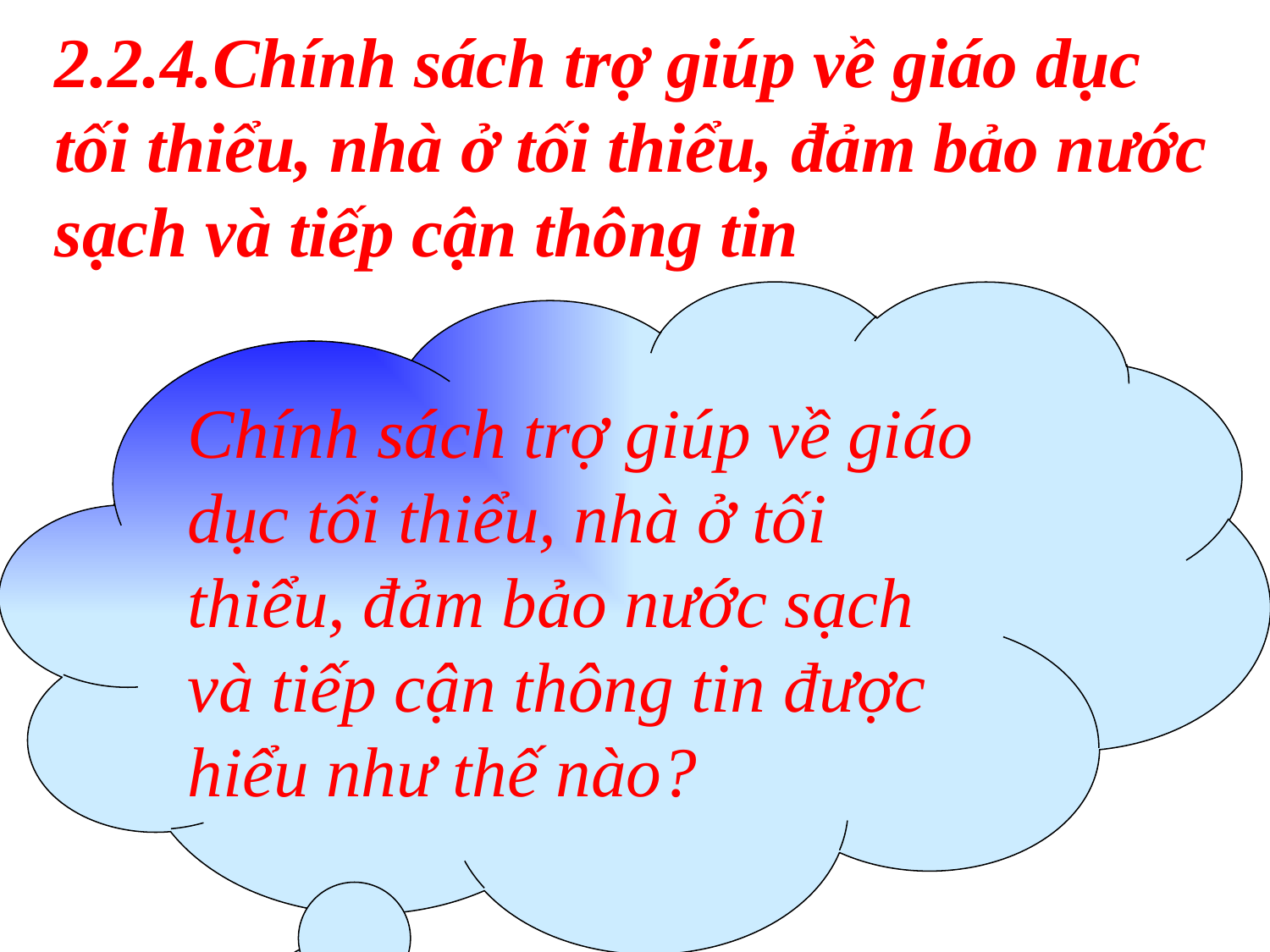

2.2.4.Chính sách trợ giúp về giáo dục tối thiểu, nhà ở tối thiểu, đảm bảo nước sạch và tiếp cận thông tin
Chính sách trợ giúp về giáo dục tối thiểu, nhà ở tối thiểu, đảm bảo nước sạch và tiếp cận thông tin được hiểu như thế nào?